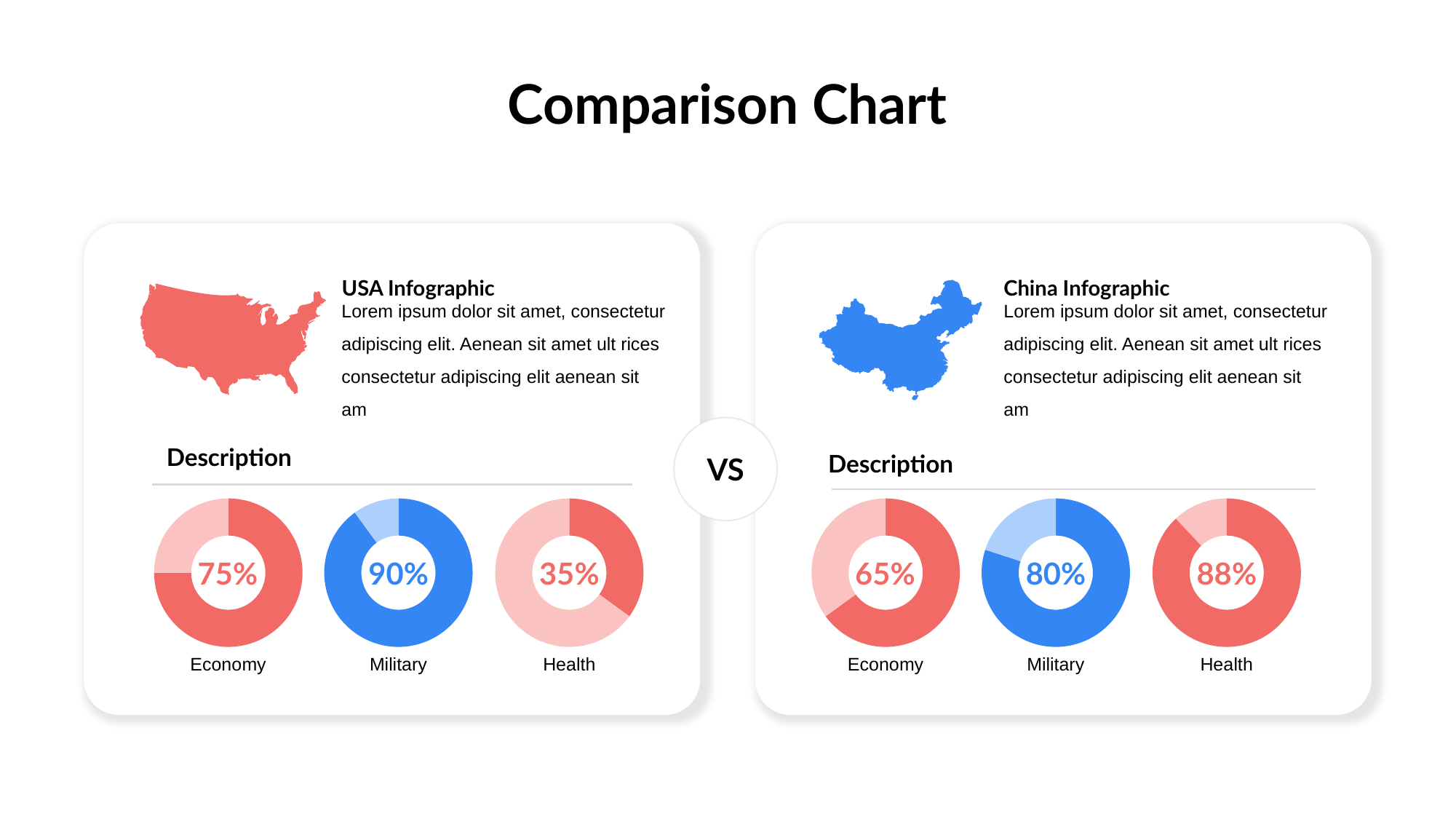

# Comparison Chart

USA Infographic
China Infographic

Lorem ipsum dolor sit amet, consectetur adipiscing elit. Aenean sit amet ult rices consectetur adipiscing elit aenean sit am
Lorem ipsum dolor sit amet, consectetur adipiscing elit. Aenean sit amet ult rices consectetur adipiscing elit aenean sit am

Description
Description
VS

### Chart

| Category | Sales |
|---|---|
| 1st Qtr | 75.0 |
| 2nd Qtr | 25.0 |

### Chart

| Category | Sales |
|---|---|
| 1st Qtr | 90.0 |
| 2nd Qtr | 10.0 |

### Chart

| Category | Sales |
|---|---|
| 1st Qtr | 35.0 |
| 2nd Qtr | 65.0 |

### Chart

| Category | Sales |
|---|---|
| 1st Qtr | 65.0 |
| 2nd Qtr | 35.0 |

### Chart

| Category | Sales |
|---|---|
| 1st Qtr | 80.0 |
| 2nd Qtr | 20.0 |

### Chart

| Category | Sales |
|---|---|
| 1st Qtr | 88.0 |
| 2nd Qtr | 12.0 |
75%
90%
35%
65%
80%
88%
Military
Military
Economy
Health
Economy
Health